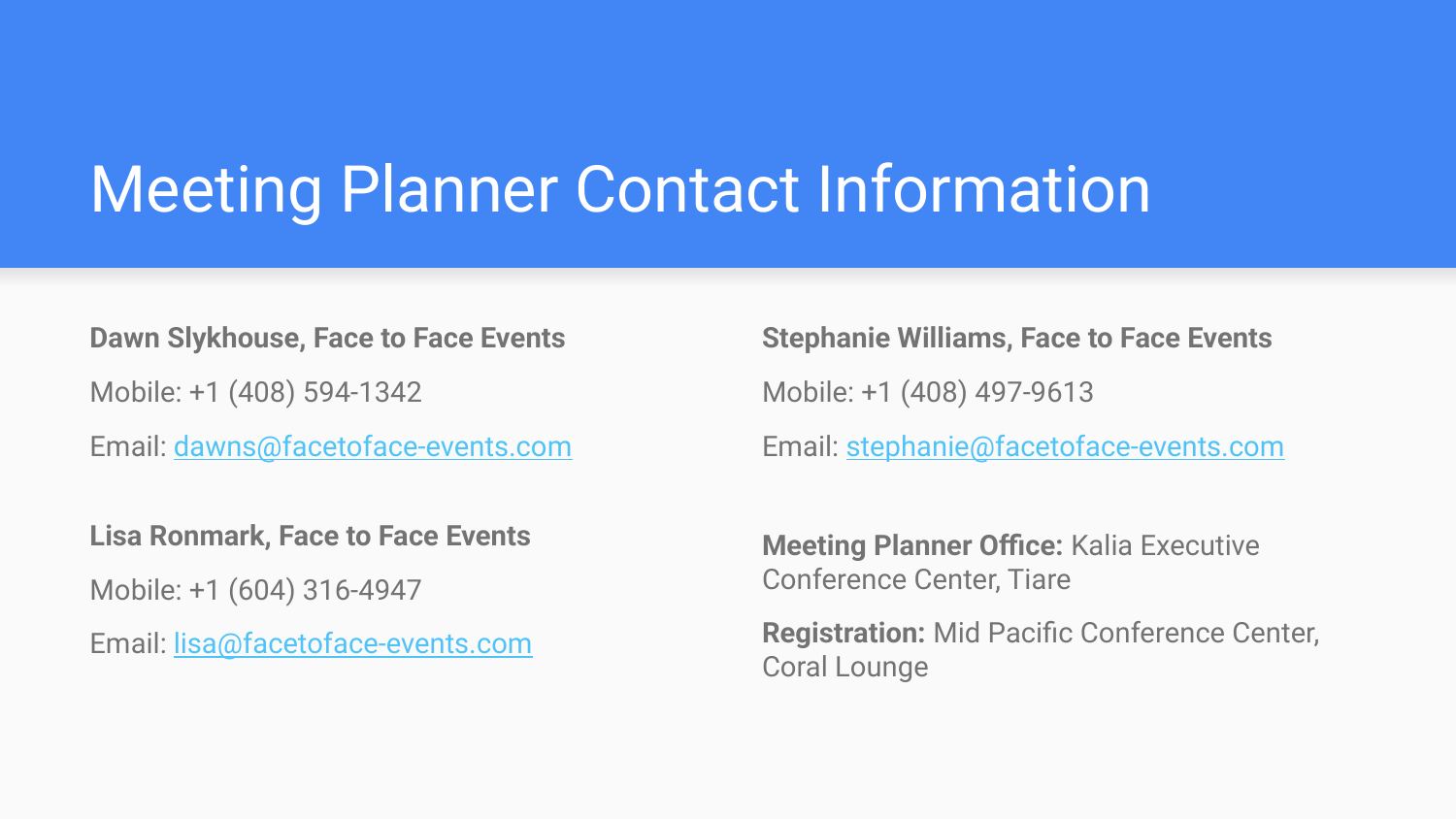

# Meeting Planner Contact Information
Dawn Slykhouse, Face to Face Events
Mobile: +1 (408) 594-1342
Email: dawns@facetoface-events.com

Lisa Ronmark, Face to Face Events
Mobile: +1 (604) 316-4947
Email: lisa@facetoface-events.com
Stephanie Williams, Face to Face Events
Mobile: +1 (408) 497-9613
Email: stephanie@facetoface-events.com

Meeting Planner Office: Kalia Executive Conference Center, Tiare
Registration: Mid Pacific Conference Center, Coral Lounge